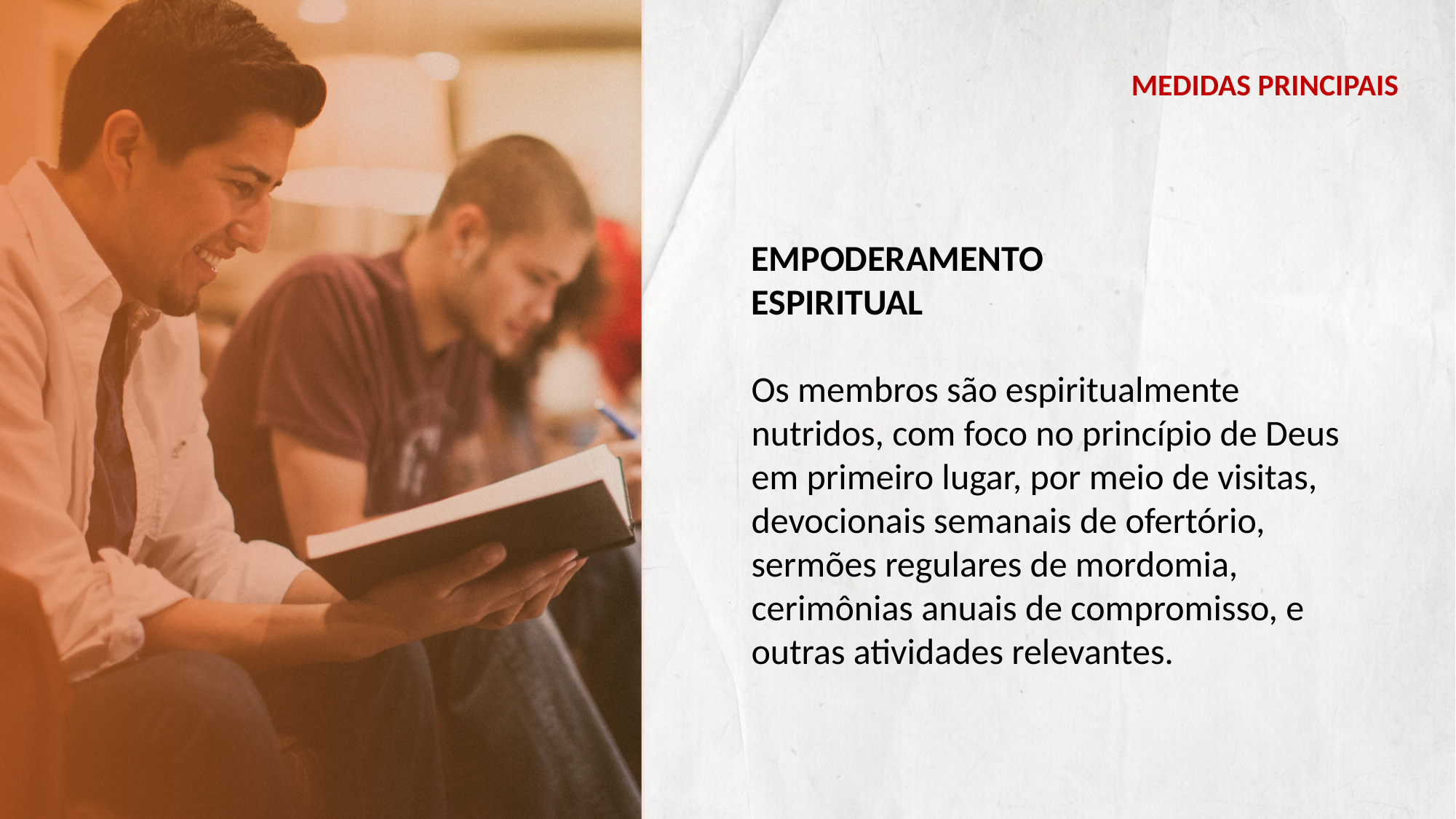

MEDIDAS PRINCIPAIS
EMPODERAMENTO
ESPIRITUAL

Os membros são espiritualmente nutridos, com foco no princípio de Deus em primeiro lugar, por meio de visitas, devocionais semanais de ofertório, sermões regulares de mordomia, cerimônias anuais de compromisso, e outras atividades relevantes.